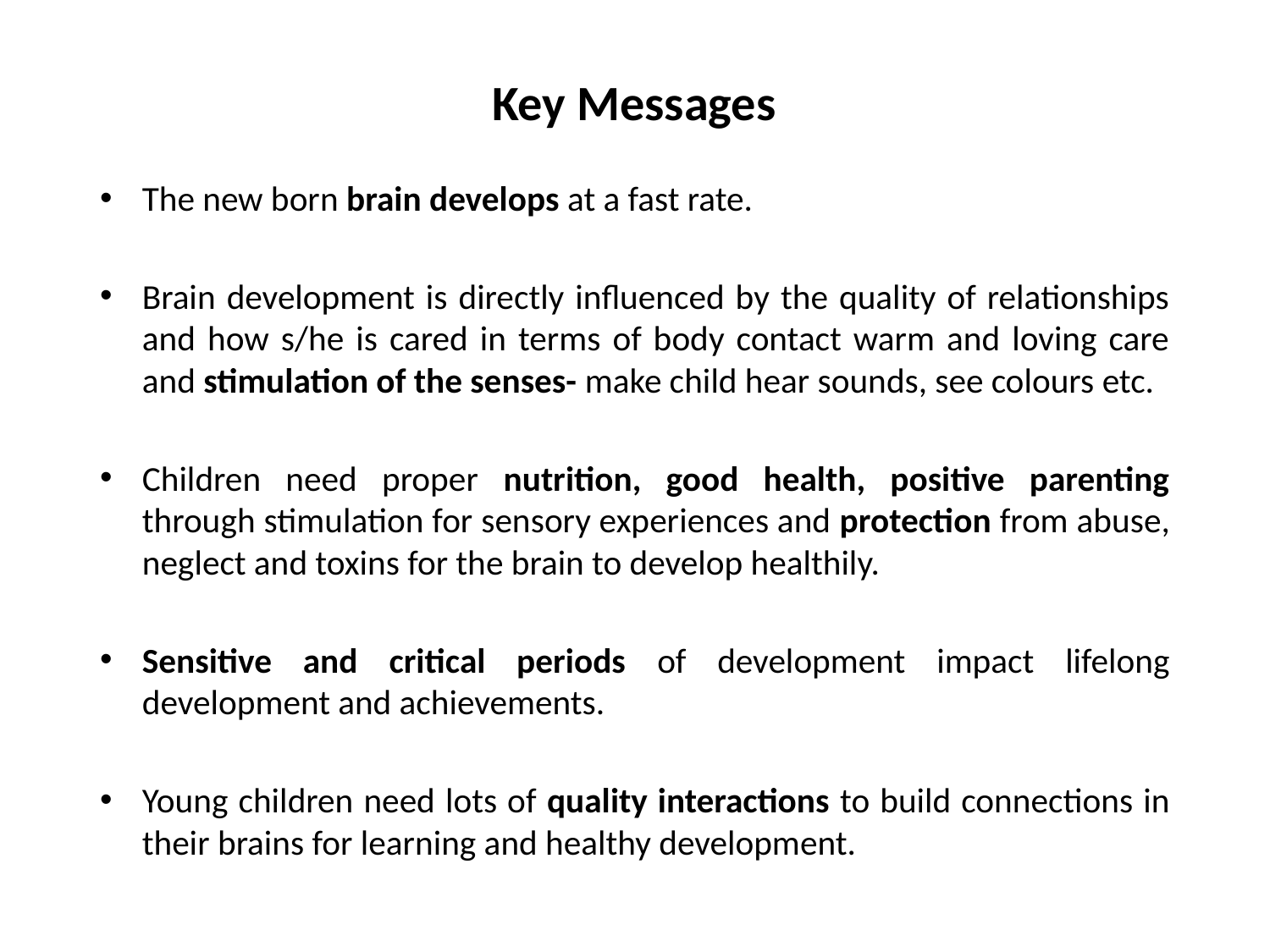

# Key Messages
The new born brain develops at a fast rate.

Brain development is directly influenced by the quality of relationships and how s/he is cared in terms of body contact warm and loving care and stimulation of the senses- make child hear sounds, see colours etc.

Children need proper nutrition, good health, positive parenting through stimulation for sensory experiences and protection from abuse, neglect and toxins for the brain to develop healthily.

Sensitive and critical periods of development impact lifelong development and achievements.

Young children need lots of quality interactions to build connections in their brains for learning and healthy development.